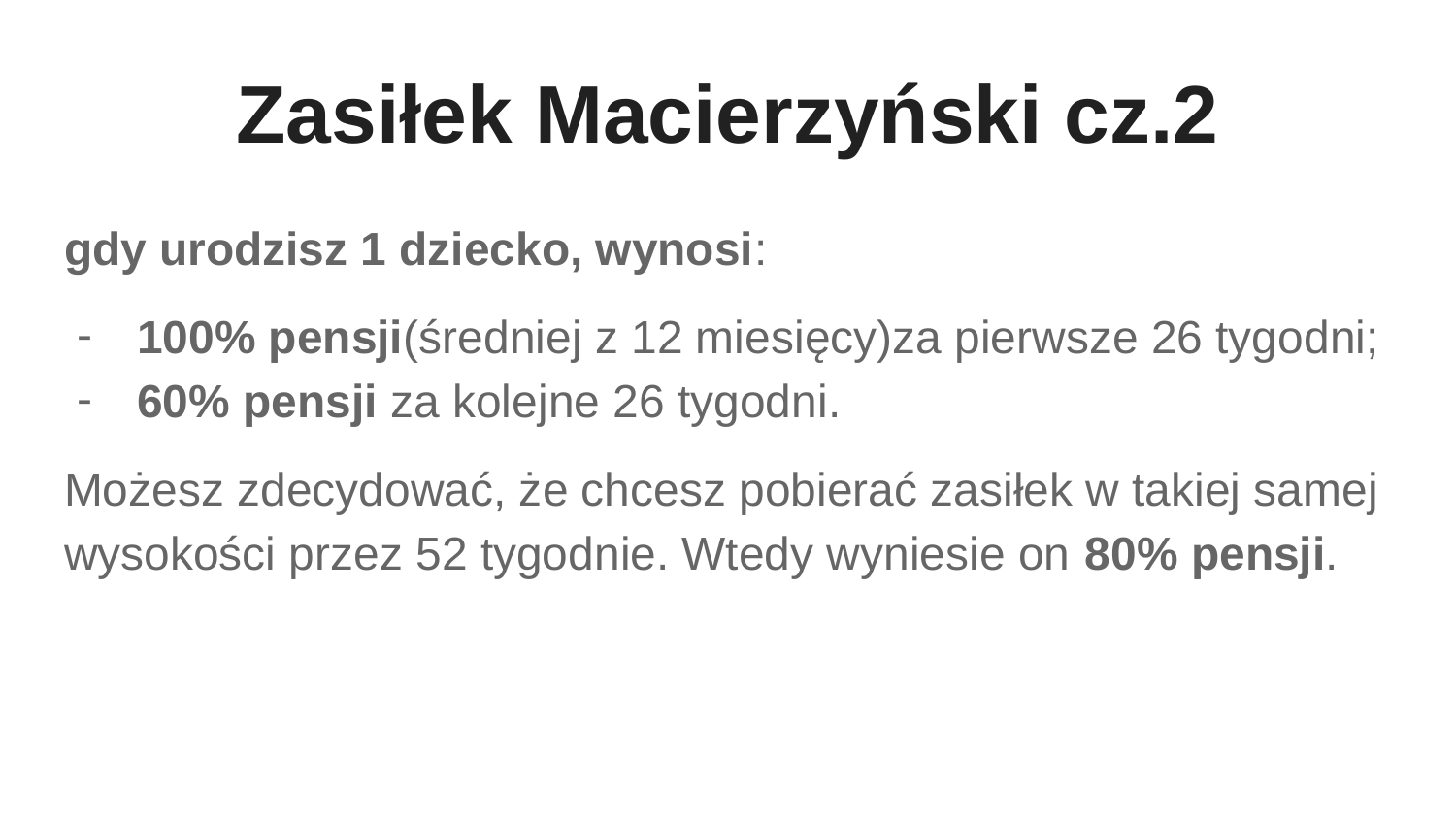

# Zasiłek Macierzyński cz.2
gdy urodzisz 1 dziecko, wynosi:
100% pensji(średniej z 12 miesięcy)za pierwsze 26 tygodni;
60% pensji za kolejne 26 tygodni.
Możesz zdecydować, że chcesz pobierać zasiłek w takiej samej wysokości przez 52 tygodnie. Wtedy wyniesie on 80% pensji.